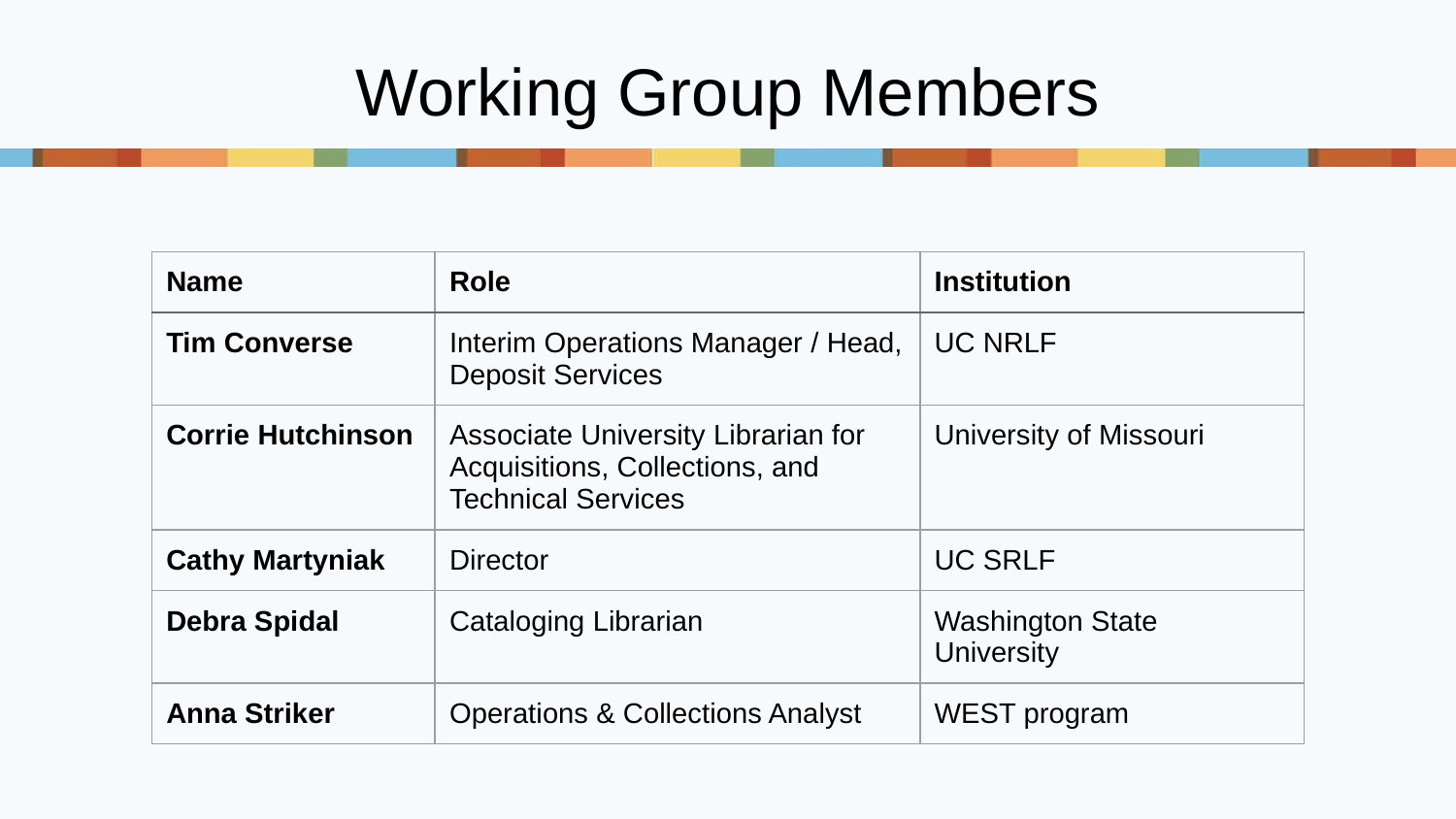

# Working Group Members
| Name | Role | Institution |
| --- | --- | --- |
| Tim Converse | Interim Operations Manager / Head, Deposit Services | UC NRLF |
| Corrie Hutchinson | Associate University Librarian for Acquisitions, Collections, and Technical Services | University of Missouri |
| Cathy Martyniak | Director | UC SRLF |
| Debra Spidal | Cataloging Librarian | Washington State University |
| Anna Striker | Operations & Collections Analyst | WEST program |